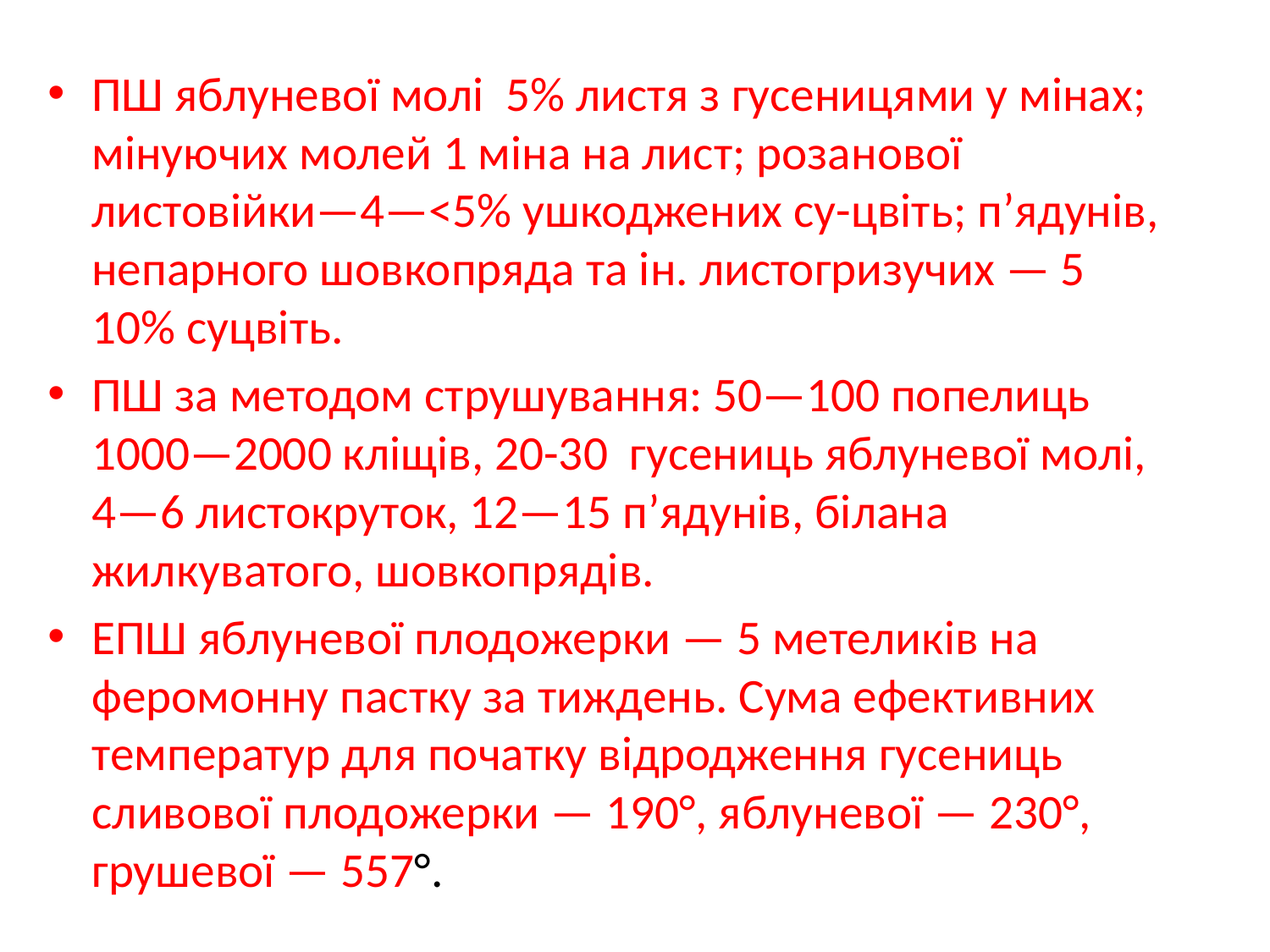

ПШ яблуневої молі  5% листя з гусеницями у мінах; мінуючих молей 1 міна на лист; розанової листовійки—4—<5% ушкоджених су-цвіть; п’ядунів, непарного шовкопряда та ін. листогризучих — 5 10% суцвіть.
ПШ за методом струшування: 50—100 попелиць 1000—2000 кліщів, 20-30  гусениць яблуневої молі, 4—6 листокруток, 12—15 п’ядунів, білана жилкуватого, шовкопрядів.
ЕПШ яблуневої плодожерки — 5 метеликів на феромонну пастку за тиждень. Сума ефективних температур для початку відродження гусениць сливової плодожерки — 190°, яблуневої — 230°, грушевої — 557°.